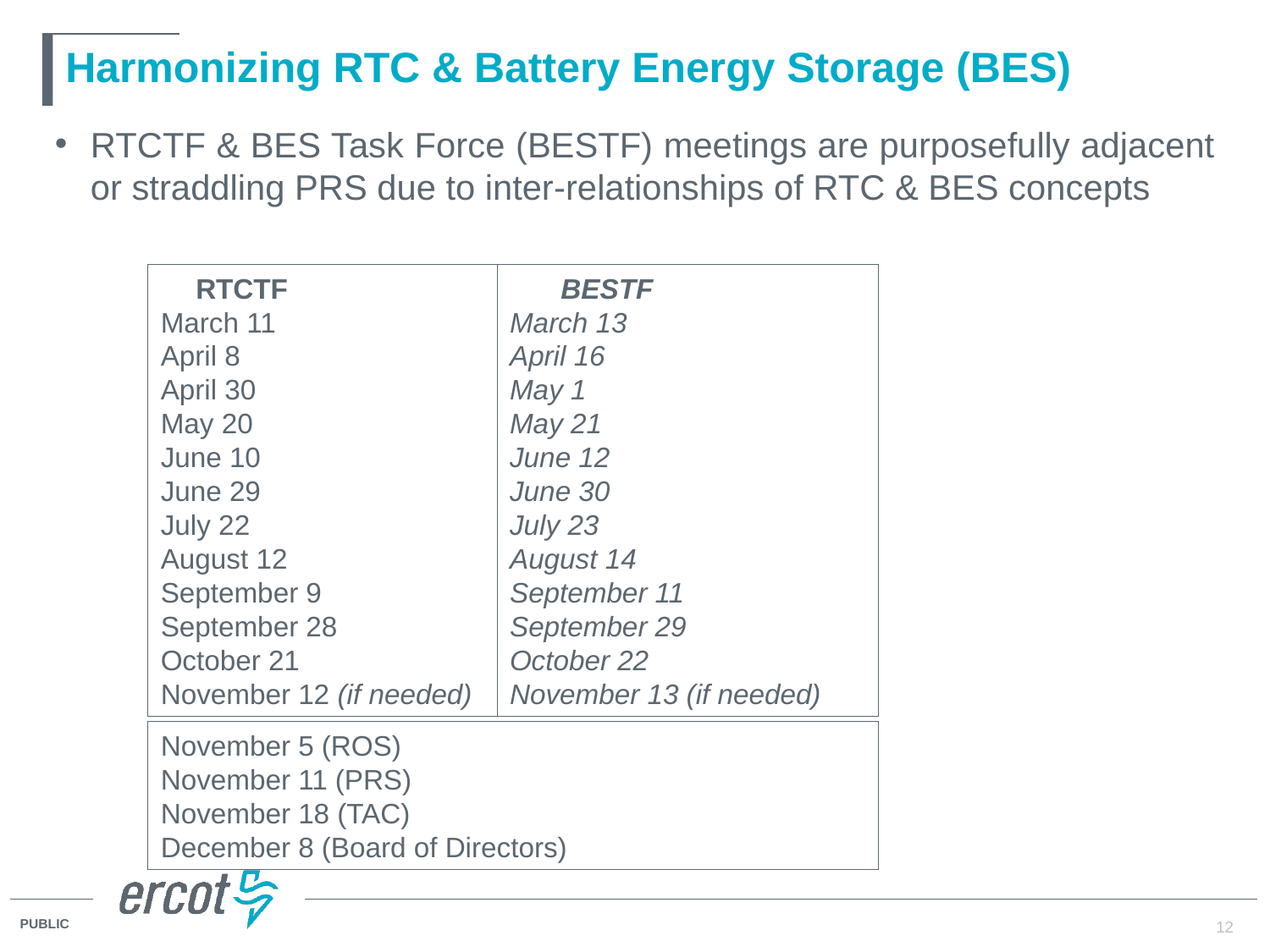

# Harmonizing RTC & Battery Energy Storage (BES)
RTCTF & BES Task Force (BESTF) meetings are purposefully adjacent or straddling PRS due to inter-relationships of RTC & BES concepts

RTCTF
March 11
April 8
April 30
May 20
June 10
June 29
July 22
August 12
September 9
September 28
October 21
November 12 (if needed)
BESTF
March 13
April 16
May 1
May 21
June 12
June 30
July 23
August 14
September 11
September 29
October 22
November 13 (if needed)
November 5 (ROS)
November 11 (PRS)
November 18 (TAC)
December 8 (Board of Directors)
12